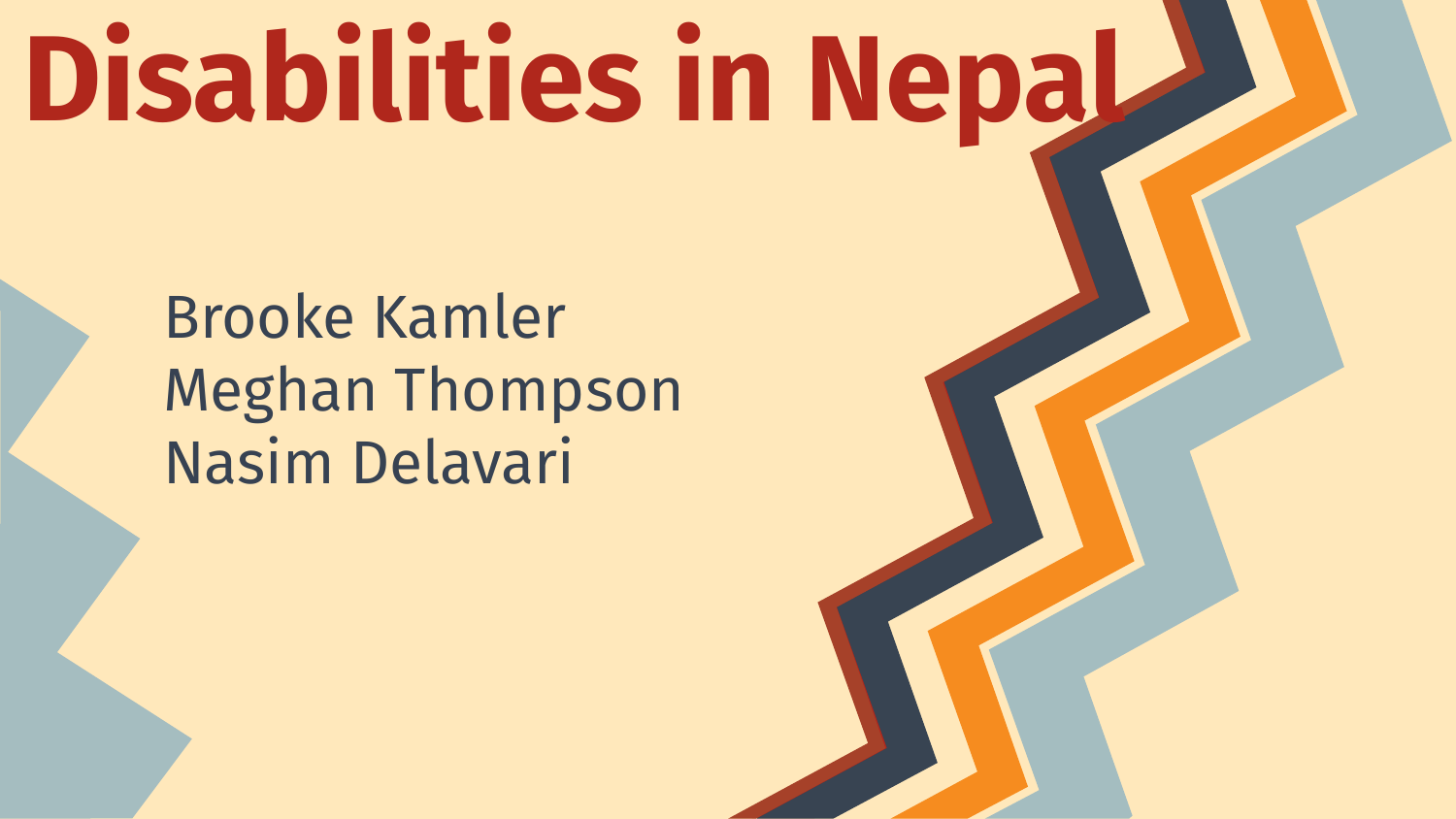

# Disabilities in Nepal
Brooke Kamler
Meghan Thompson
Nasim Delavari